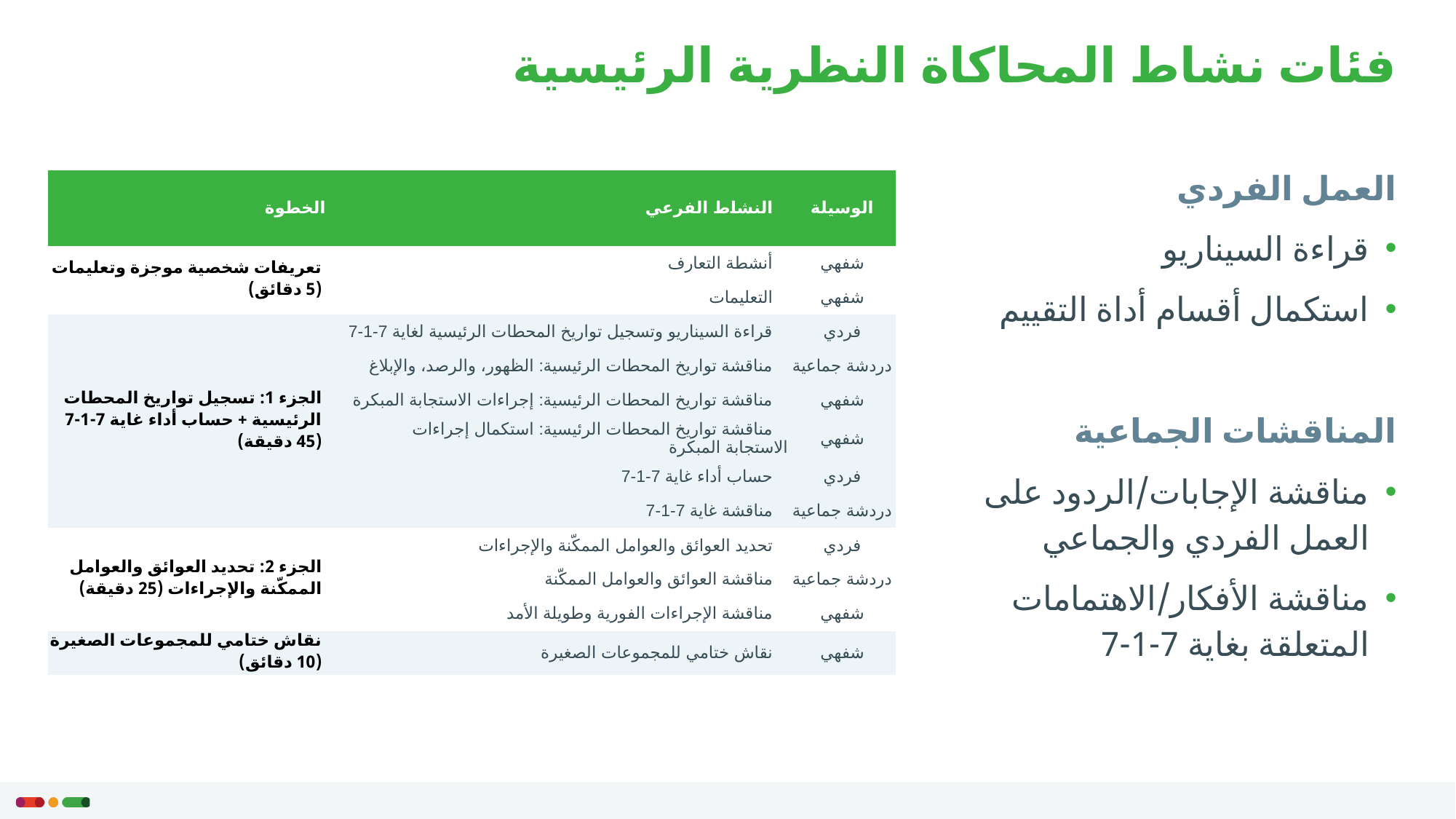

# فئات نشاط المحاكاة النظرية الرئيسية
العمل الفردي
قراءة السيناريو
استكمال أقسام أداة التقييم

المناقشات الجماعية
مناقشة الإجابات/الردود على العمل الفردي والجماعي
مناقشة الأفكار/الاهتمامات المتعلقة بغاية 7-1-7

| الخطوة | النشاط الفرعي | الوسيلة |
| --- | --- | --- |
| تعريفات شخصية موجزة وتعليمات (5 دقائق) | أنشطة التعارف | شفهي |
|  | التعليمات | شفهي |
| الجزء 1: تسجيل تواريخ المحطات الرئيسية + حساب أداء غاية 7-1-7 (45 دقيقة) | قراءة السيناريو وتسجيل تواريخ المحطات الرئيسية لغاية 7-1-7 | فردي |
|  | مناقشة تواريخ المحطات الرئيسية: الظهور، والرصد، والإبلاغ | دردشة جماعية |
|  | مناقشة تواريخ المحطات الرئيسية: إجراءات الاستجابة المبكرة | شفهي |
|  | مناقشة تواريخ المحطات الرئيسية: استكمال إجراءات الاستجابة المبكرة | شفهي |
|  | حساب أداء غاية 7-1-7 | فردي |
|  | مناقشة غاية 7-1-7 | دردشة جماعية |
| الجزء 2: تحديد العوائق والعوامل الممكّنة والإجراءات (25 دقيقة) | تحديد العوائق والعوامل الممكّنة والإجراءات | فردي |
|  | مناقشة العوائق والعوامل الممكّنة | دردشة جماعية |
|  | مناقشة الإجراءات الفورية وطويلة الأمد | شفهي |
| نقاش ختامي للمجموعات الصغيرة (10 دقائق) | نقاش ختامي للمجموعات الصغيرة | شفهي |